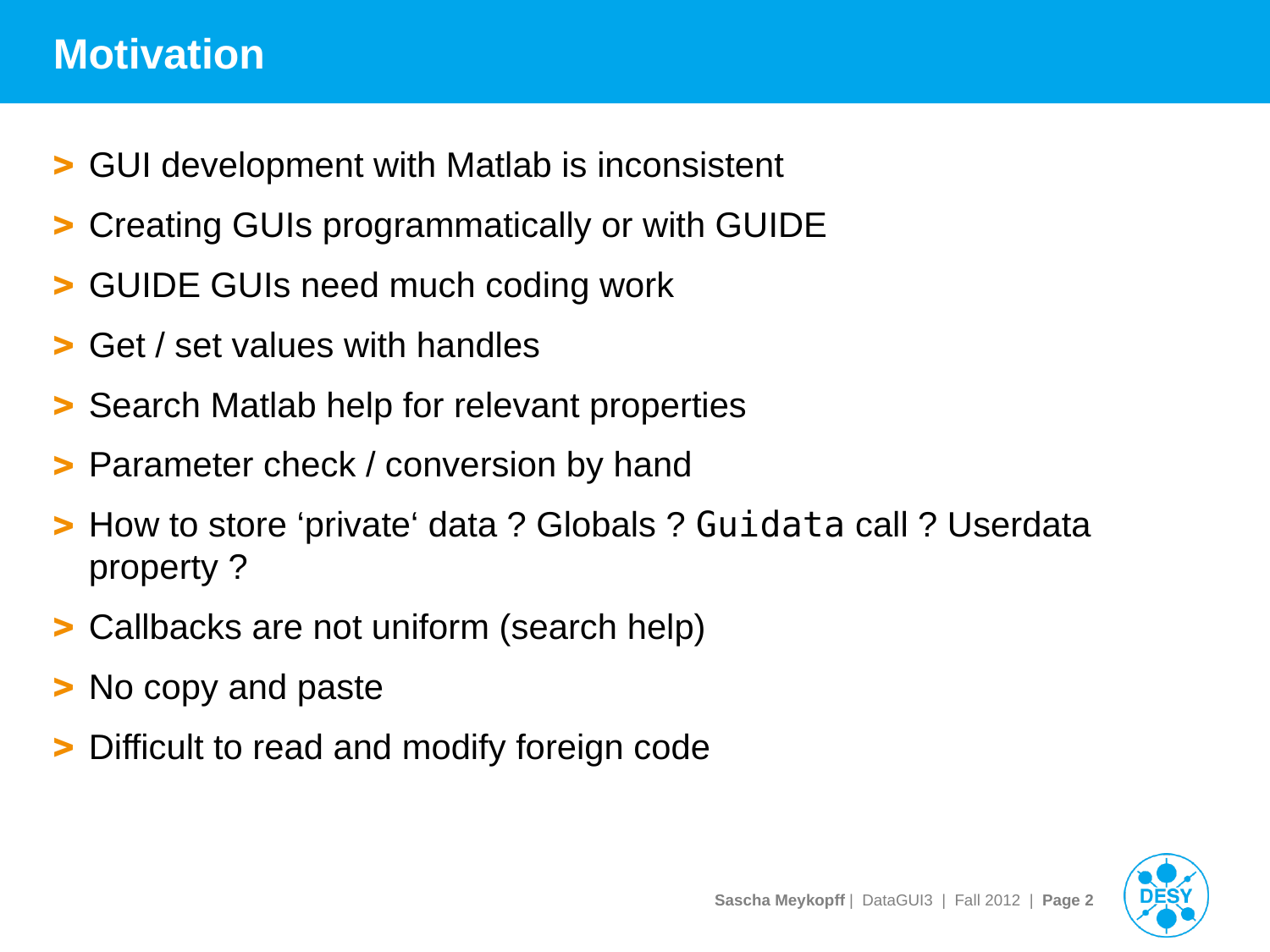

# Motivation
GUI development with Matlab is inconsistent
Creating GUIs programmatically or with GUIDE
GUIDE GUIs need much coding work
Get / set values with handles
Search Matlab help for relevant properties
Parameter check / conversion by hand
How to store ‘private‘ data ? Globals ? Guidata call ? Userdata property ?
Callbacks are not uniform (search help)
No copy and paste
Difficult to read and modify foreign code